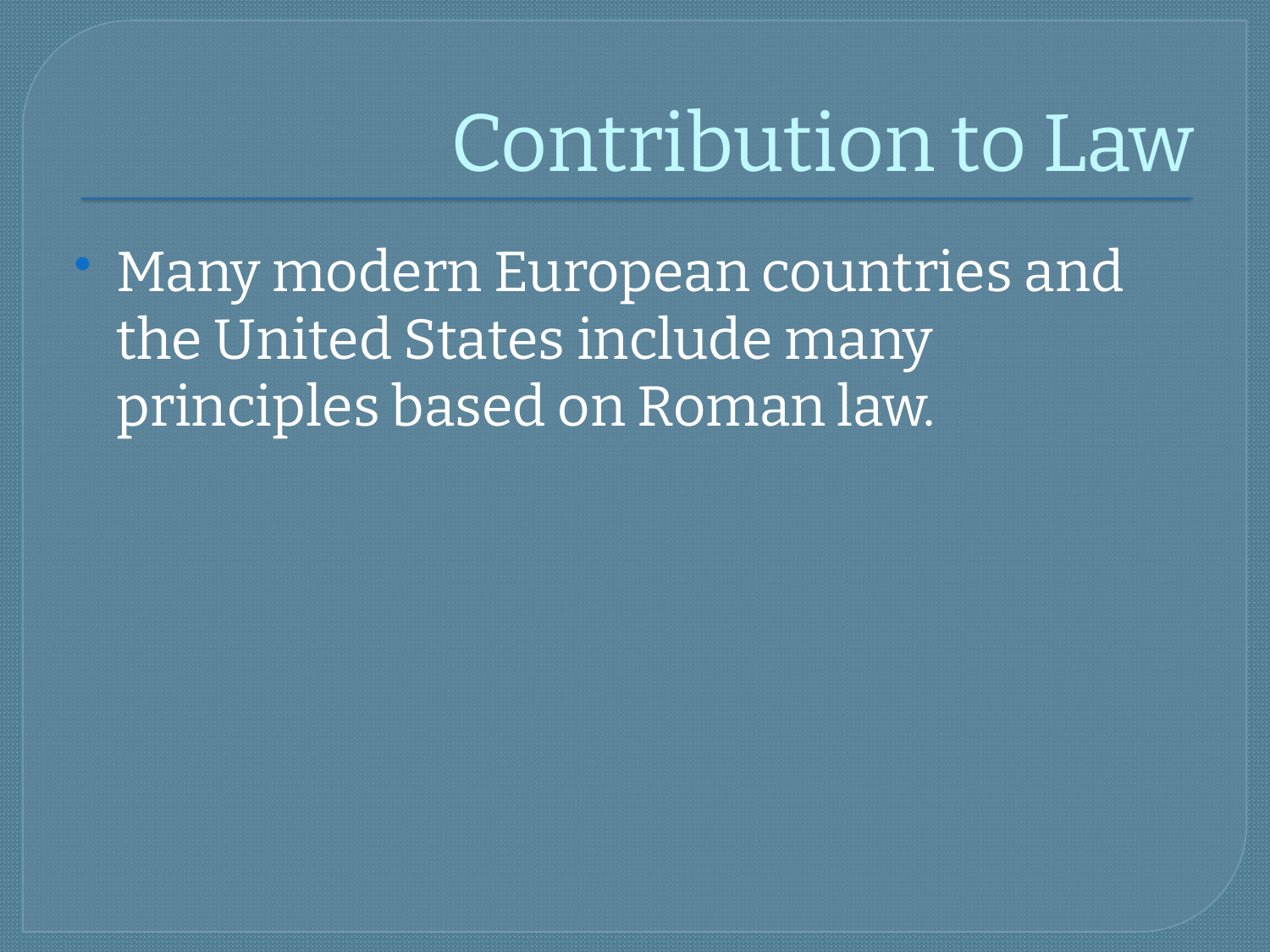

# Contribution to Law
Many modern European countries and the United States include many principles based on Roman law.